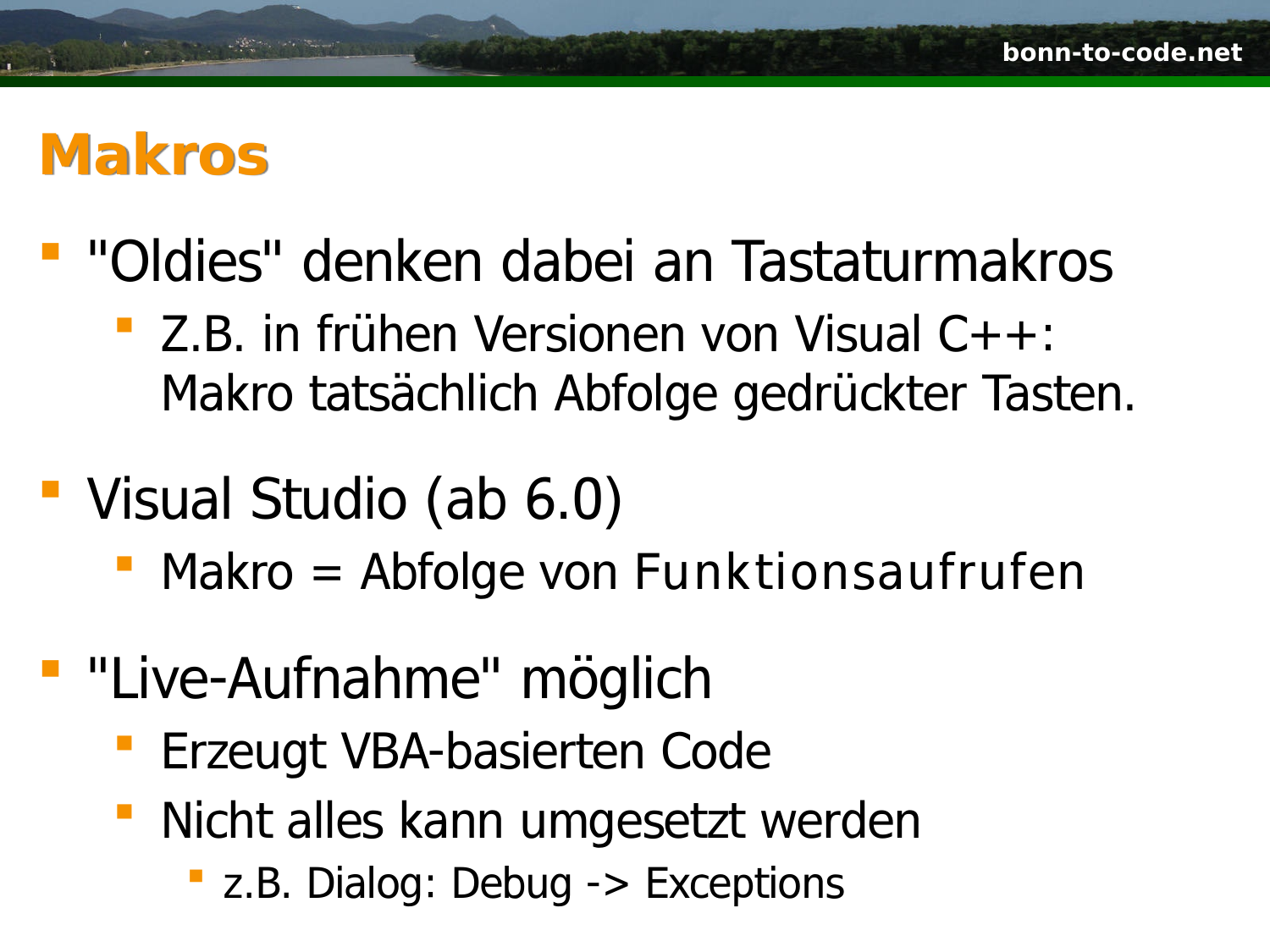

# Makros
"Oldies" denken dabei an Tastaturmakros
Z.B. in frühen Versionen von Visual C++:
Makro tatsächlich Abfolge gedrückter Tasten.
Visual Studio (ab 6.0)
Makro = Abfolge von Funktionsaufrufen
"Live-Aufnahme" möglich
Erzeugt VBA-basierten Code
Nicht alles kann umgesetzt werden
z.B. Dialog: Debug -> Exceptions